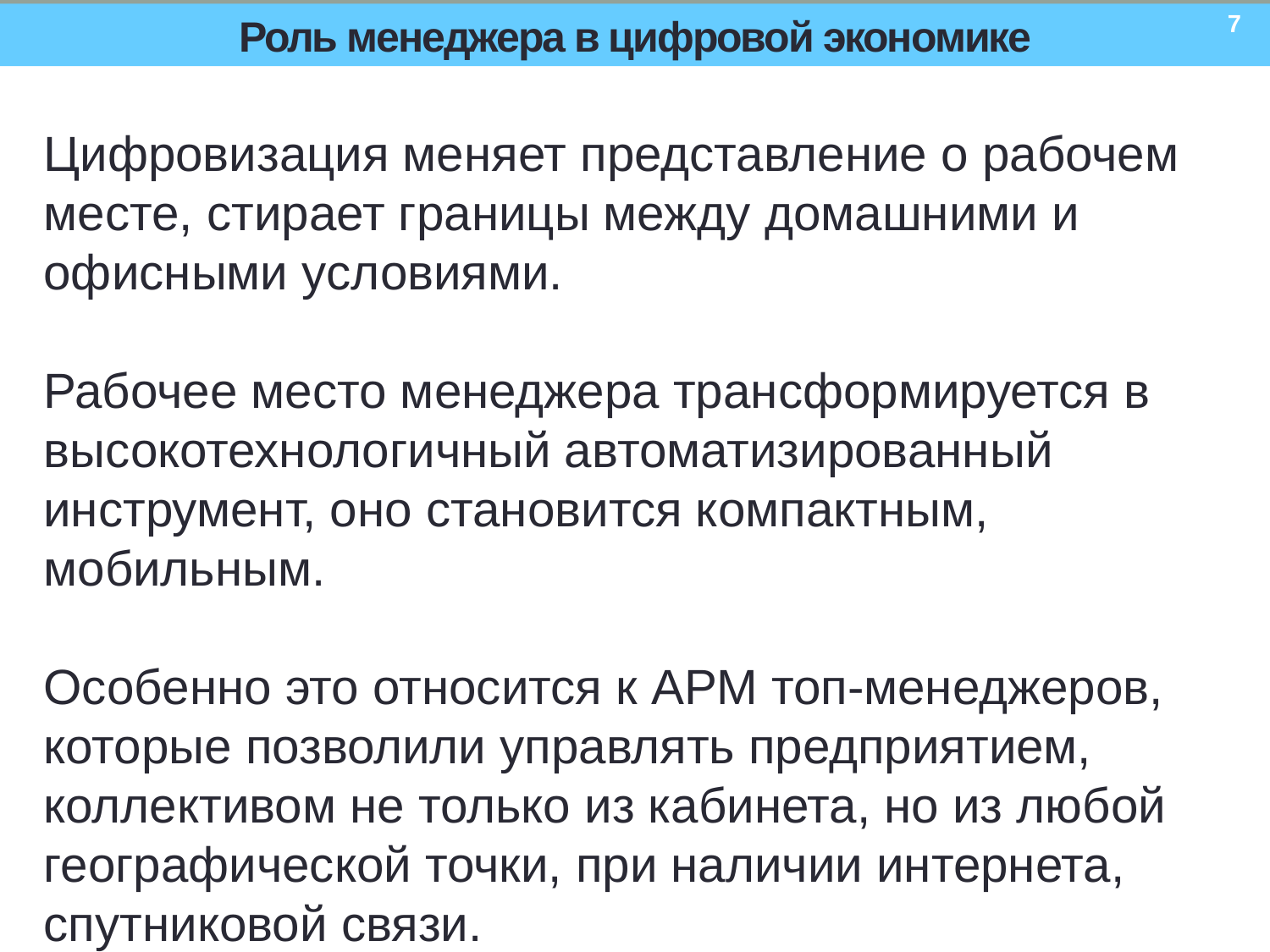

7
# Роль менеджера в цифровой экономике
Цифровизация меняет представление о рабочем месте, стирает границы между домашними и офисными условиями.

Рабочее место менеджера трансформируется в высокотехнологичный автоматизированный инструмент, оно становится компактным, мобильным.

Особенно это относится к АРМ топ-менеджеров, которые позволили управлять предприятием, коллективом не только из кабинета, но из любой географической точки, при наличии интернета, спутниковой связи.